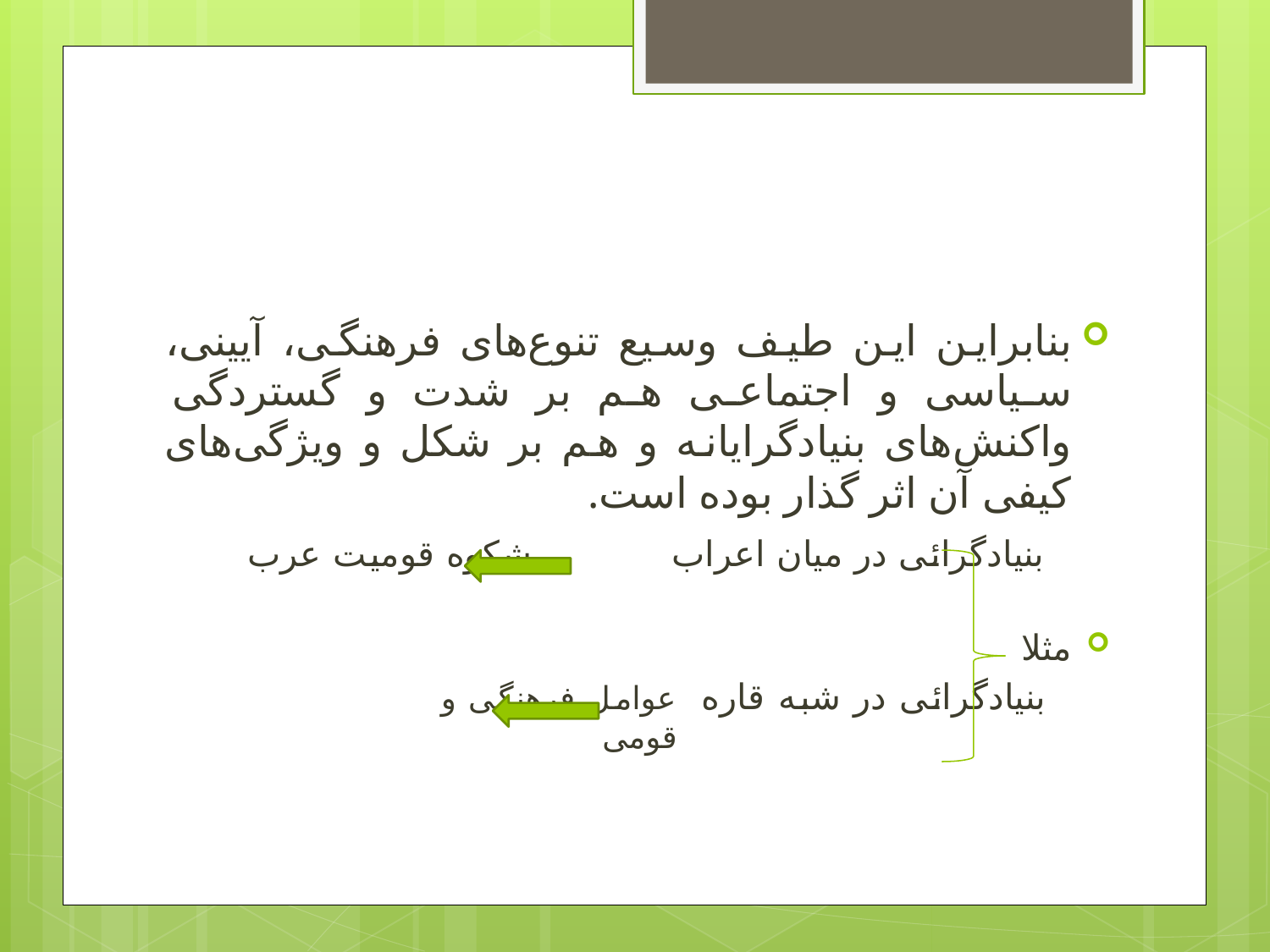

#
بنابراین این طیف وسیع تنوع‌های فرهنگی، آیینی، سیاسی و اجتماعی هم بر شدت و گستردگی واکنش‌های بنیادگرایانه و هم بر شکل و ویژگی‌های کیفی آن اثر گذار بوده است.
	     بنیادگرائی در میان اعراب            شکوه قومیت عرب
مثلا
	     بنیادگرائی در شبه قاره 	 عوامل فرهنگی و 							قومی